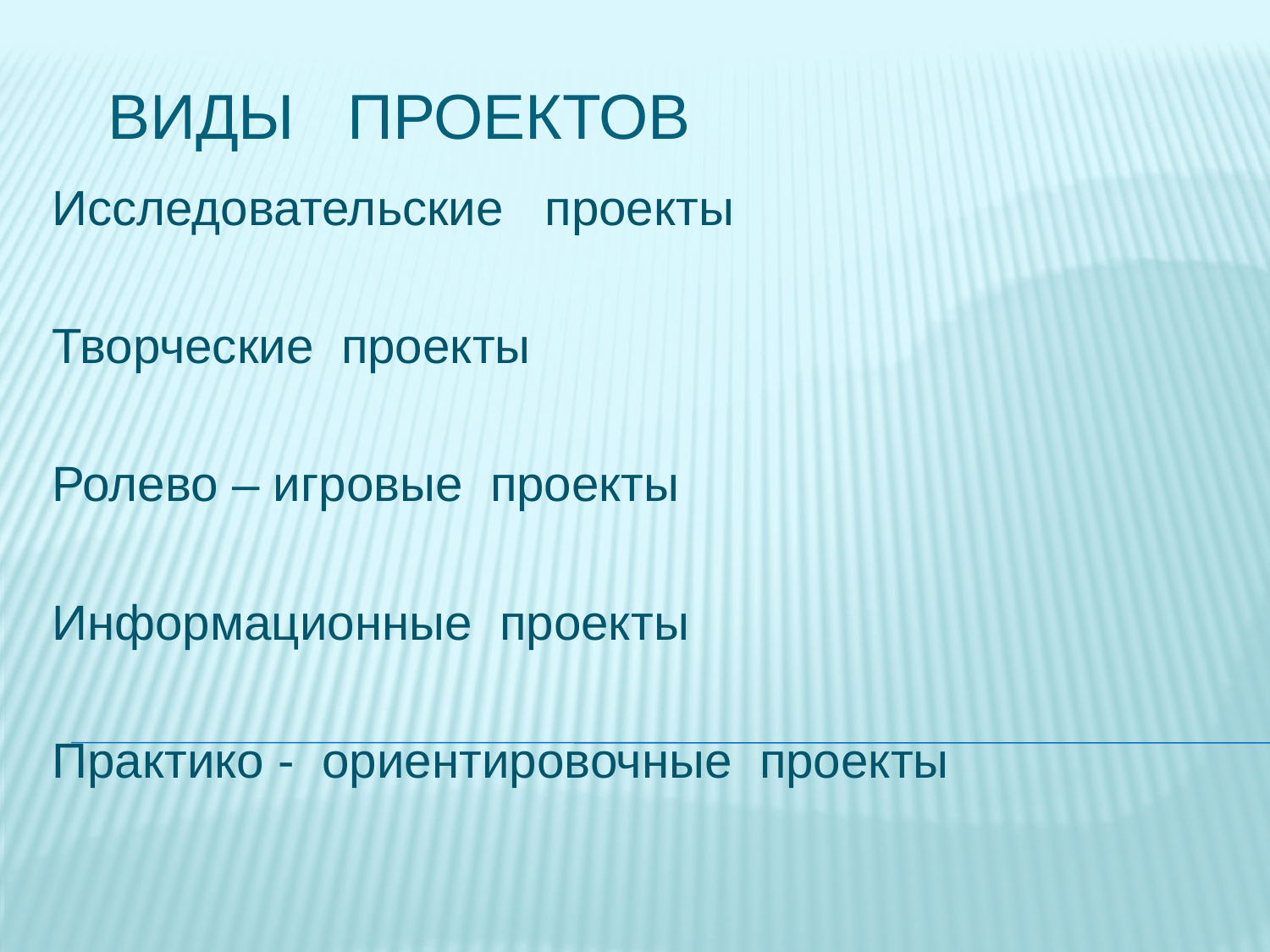

# Виды   проектов
Исследовательские   проекты

Творческие  проекты

Ролево – игровые  проекты

Информационные  проекты

Практико -  ориентировочные  проекты